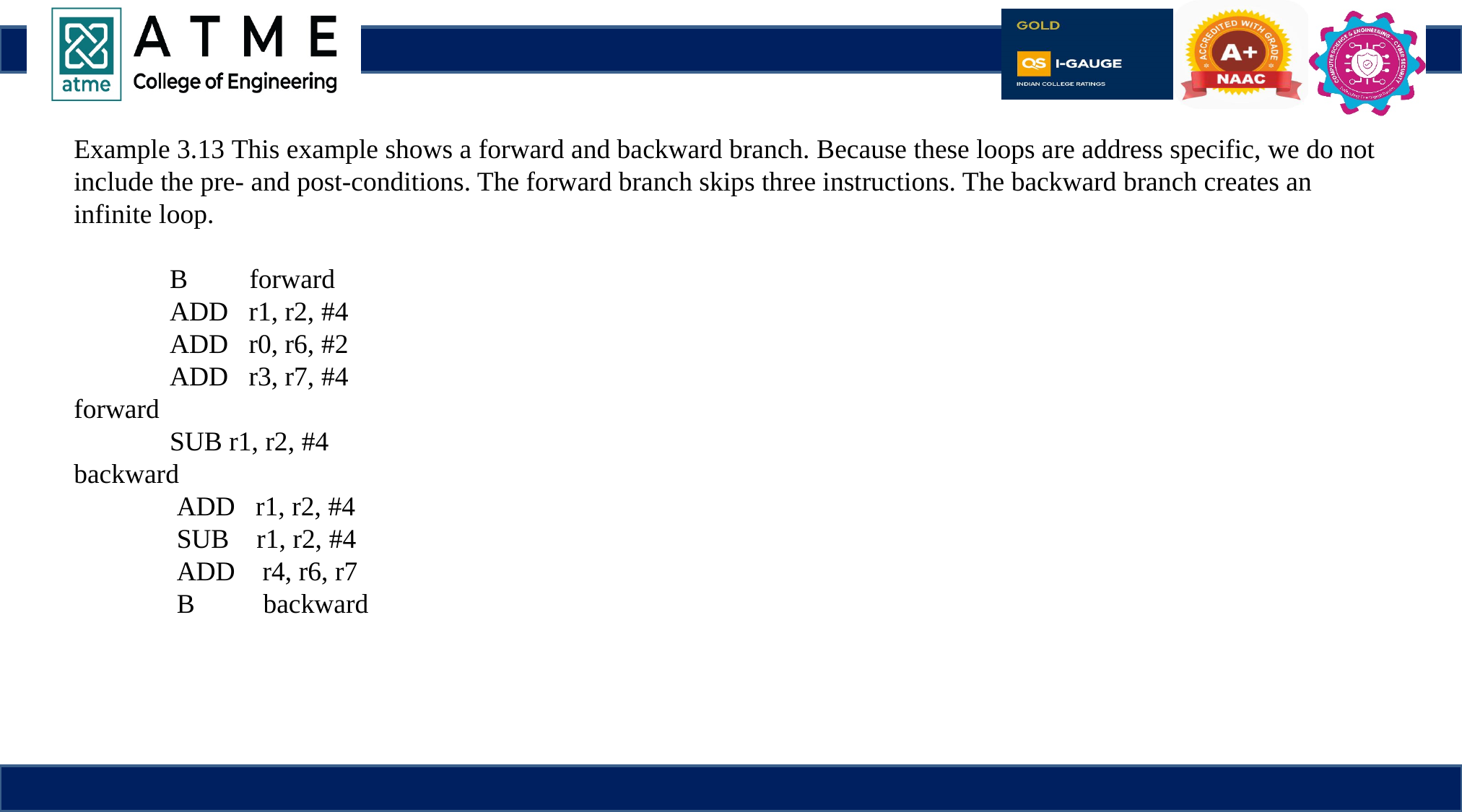

Example 3.13 This example shows a forward and backward branch. Because these loops are address specific, we do not include the pre- and post-conditions. The forward branch skips three instructions. The backward branch creates an infinite loop.

              B         forward
              ADD   r1, r2, #4
              ADD   r0, r6, #2
              ADD   r3, r7, #4
forward
              SUB r1, r2, #4
backward
               ADD   r1, r2, #4
               SUB    r1, r2, #4
               ADD    r4, r6, r7
               B          backward